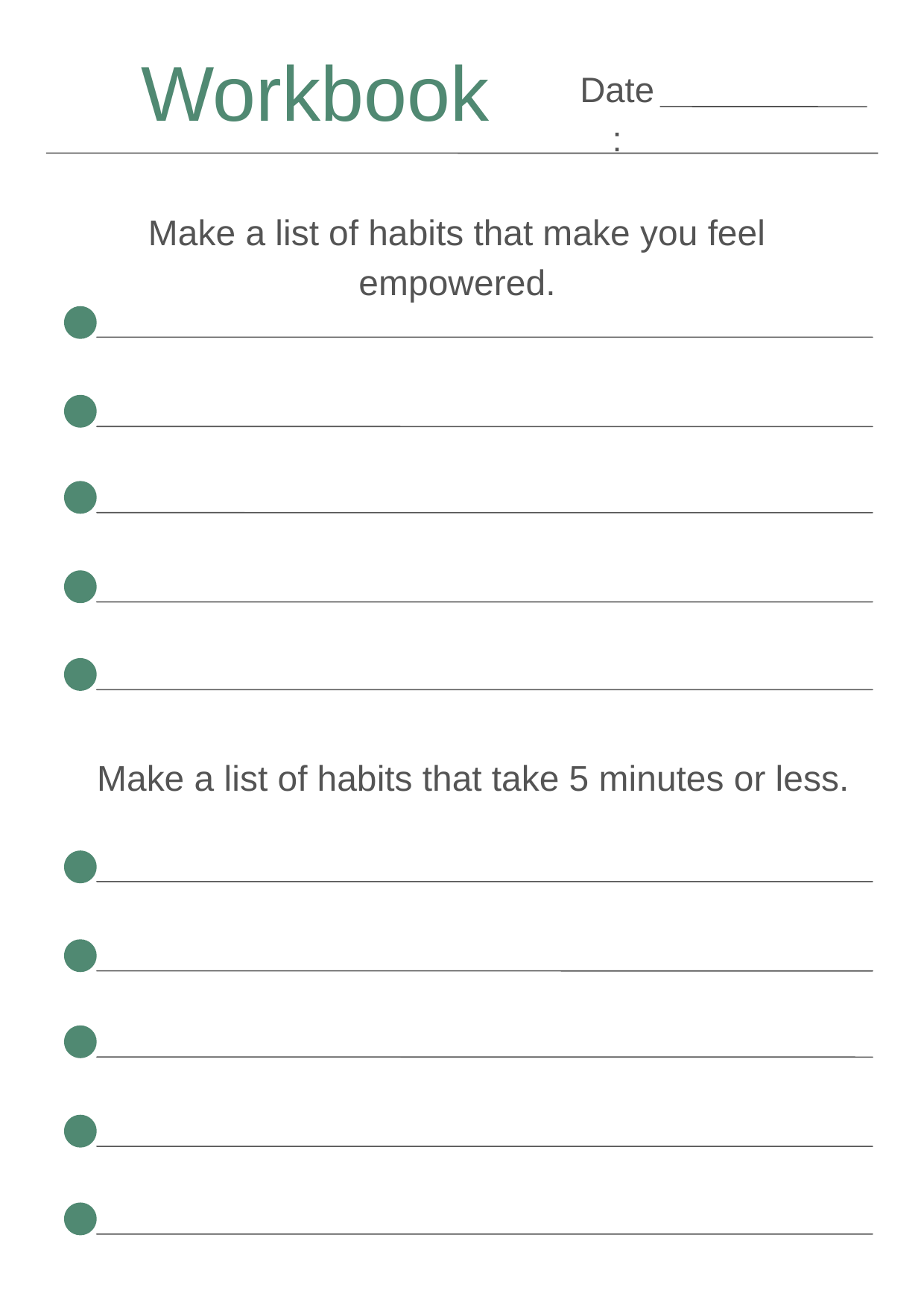

Workbook
Date:

Make a list of habits that make you feel empowered.

Make a list of habits that take 5 minutes or less.